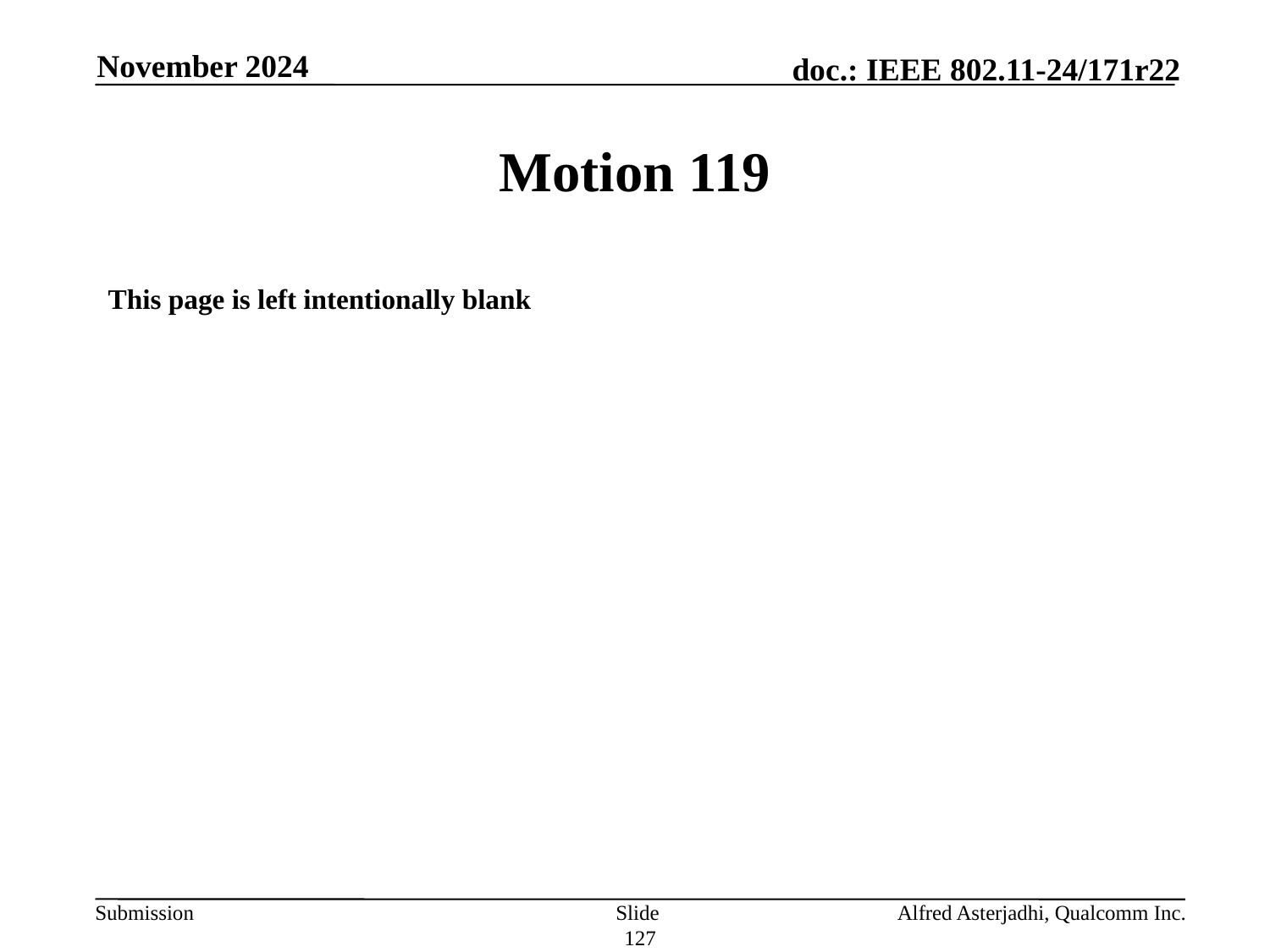

November 2024
# Motion 119
This page is left intentionally blank

Slide 127
Alfred Asterjadhi, Qualcomm Inc.